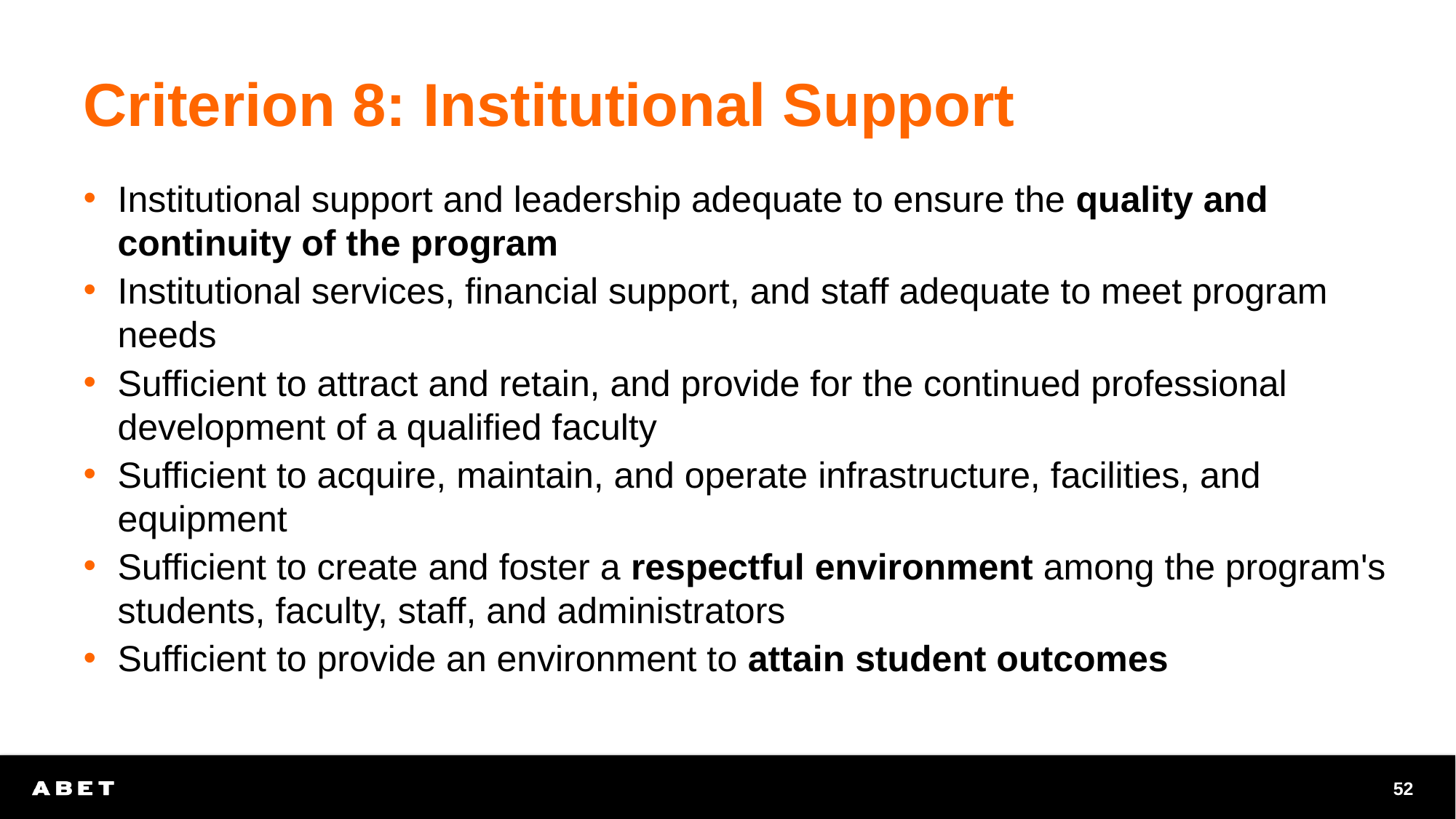

# Criterion 8: Institutional Support
Institutional support and leadership adequate to ensure the quality and continuity of the program
Institutional services, financial support, and staff adequate to meet program needs
Sufficient to attract and retain, and provide for the continued professional development of a qualified faculty
Sufficient to acquire, maintain, and operate infrastructure, facilities, and equipment
Sufficient to create and foster a respectful environment among the program's students, faculty, staff, and administrators
Sufficient to provide an environment to attain student outcomes